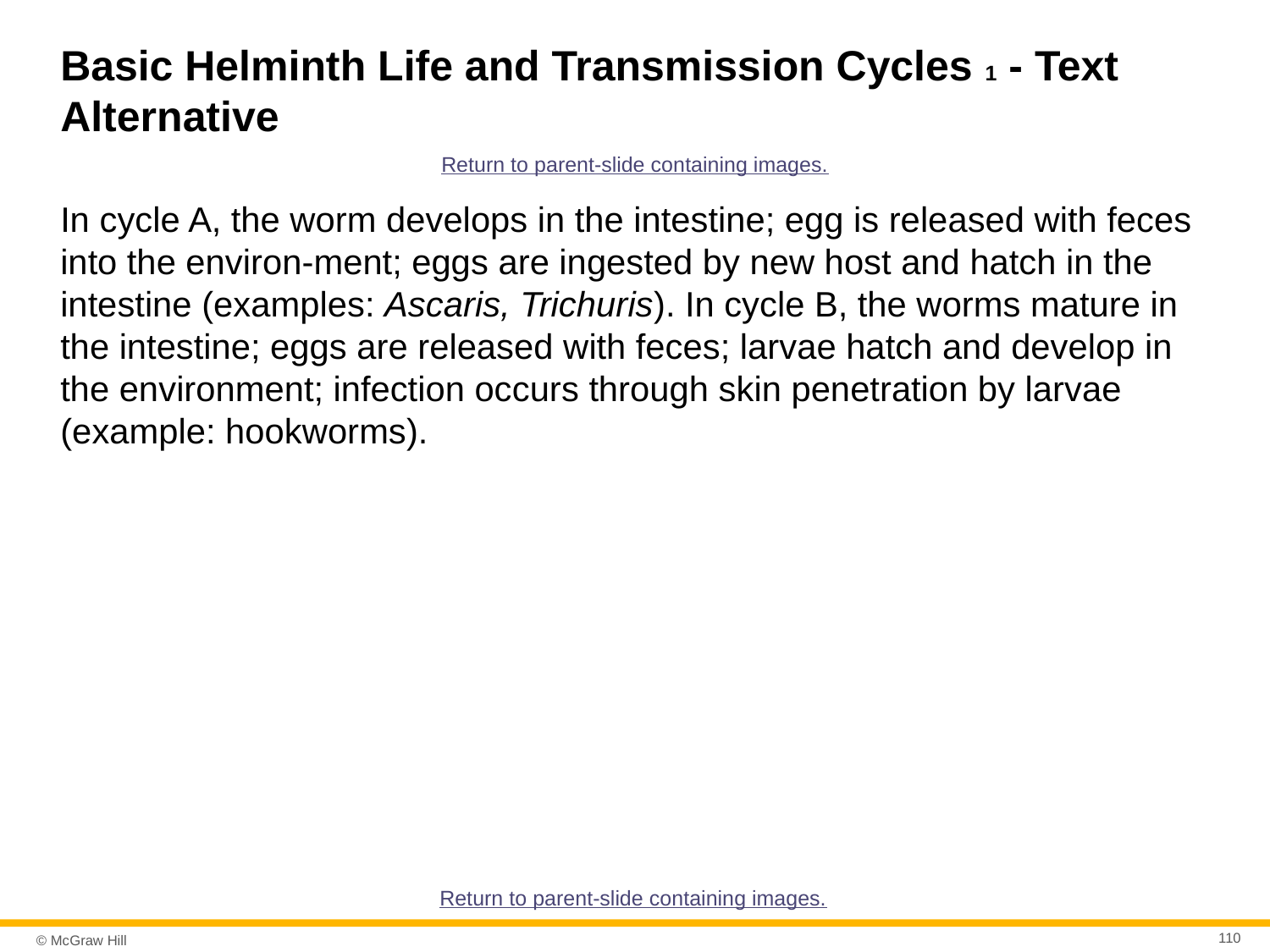

# Basic Helminth Life and Transmission Cycles 1 - Text Alternative
Return to parent-slide containing images.
In cycle A, the worm develops in the intestine; egg is released with feces into the environ-ment; eggs are ingested by new host and hatch in the intestine (examples: Ascaris, Trichuris). In cycle B, the worms mature in the intestine; eggs are released with feces; larvae hatch and develop in the environment; infection occurs through skin penetration by larvae (example: hookworms).
Return to parent-slide containing images.